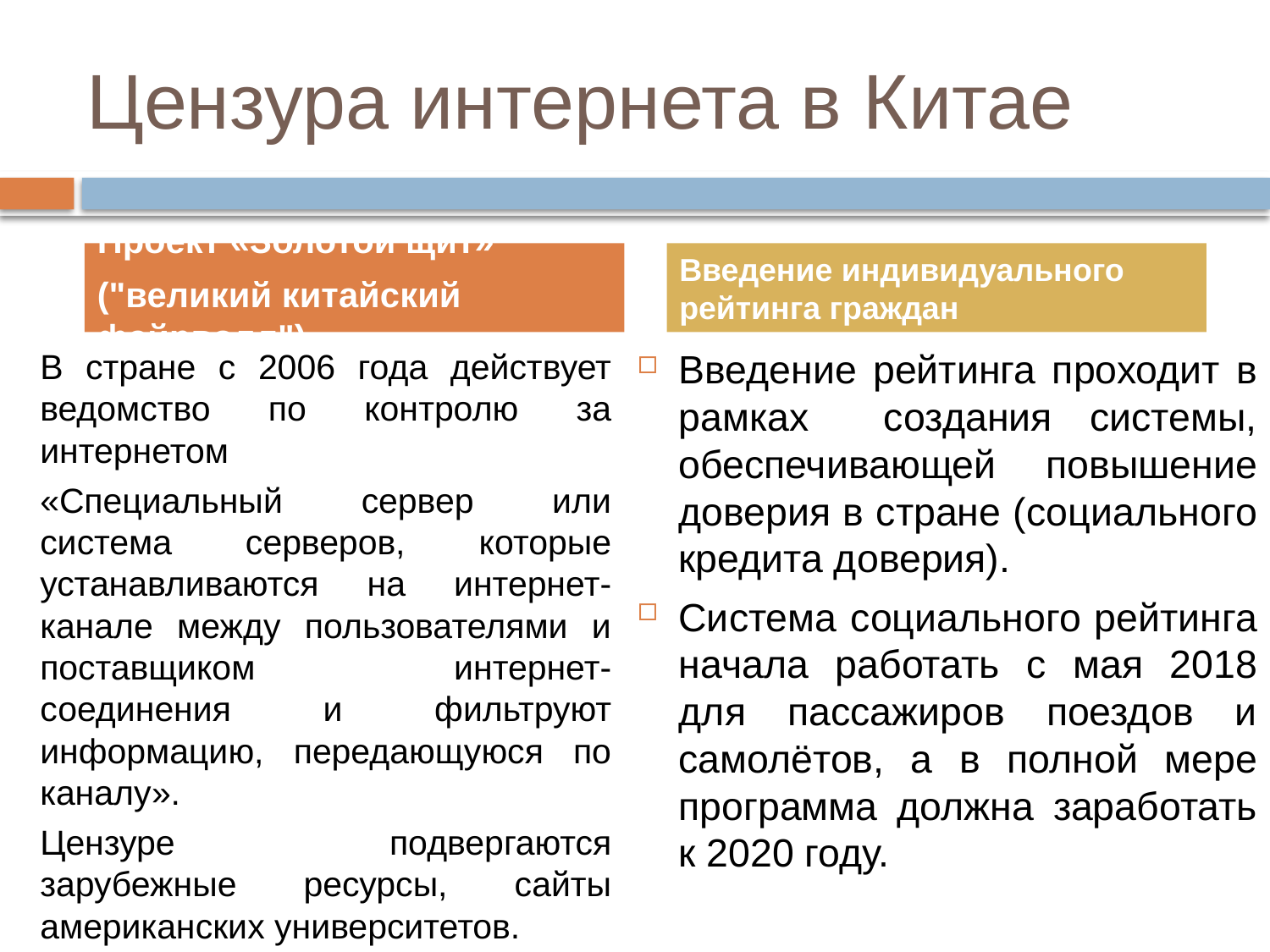

# Цензура интернета в Китае
Проект «Золотой щит»
("великий китайский файрволл")
Введение индивидуального рейтинга граждан
В стране с 2006 года действует ведомство по контролю за интернетом
«Специальный сервер или система серверов, которые устанавливаются на интернет-канале между пользователями и поставщиком интернет-соединения и фильтруют информацию, передающуюся по каналу».
Цензуре подвергаются зарубежные ресурсы, сайты американских университетов.

Введение рейтинга проходит в рамках  создания системы, обеспечивающей повышение доверия в стране (социального кредита доверия).
Система социального рейтинга начала работать с мая 2018 для пассажиров поездов и самолётов, а в полной мере программа должна заработать к 2020 году.